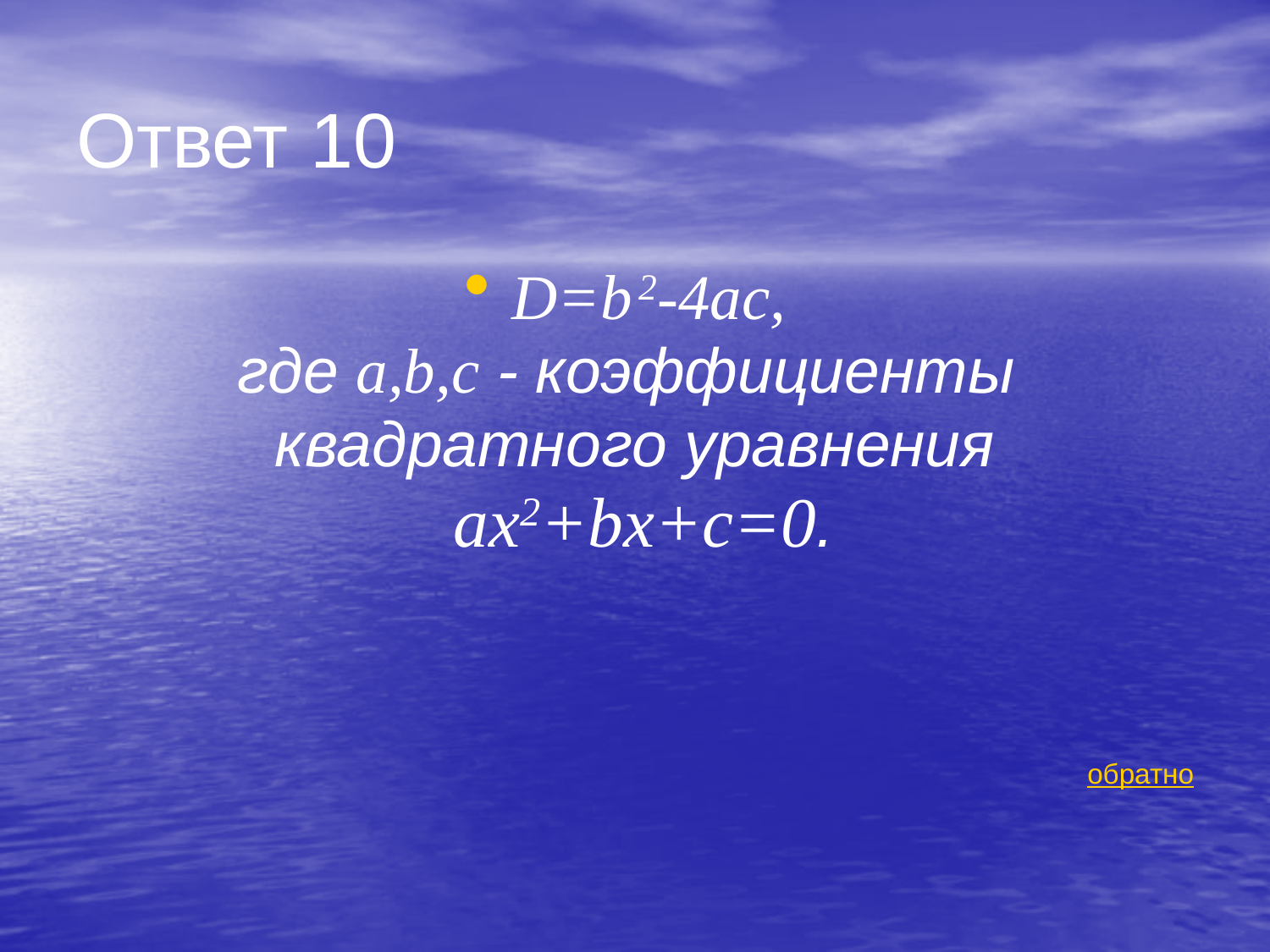

# Ответ 10
D=b 2-4ac,
где а,b,с - коэффициенты
квадратного уравнения
 aх2+bх+с=0.

обратно